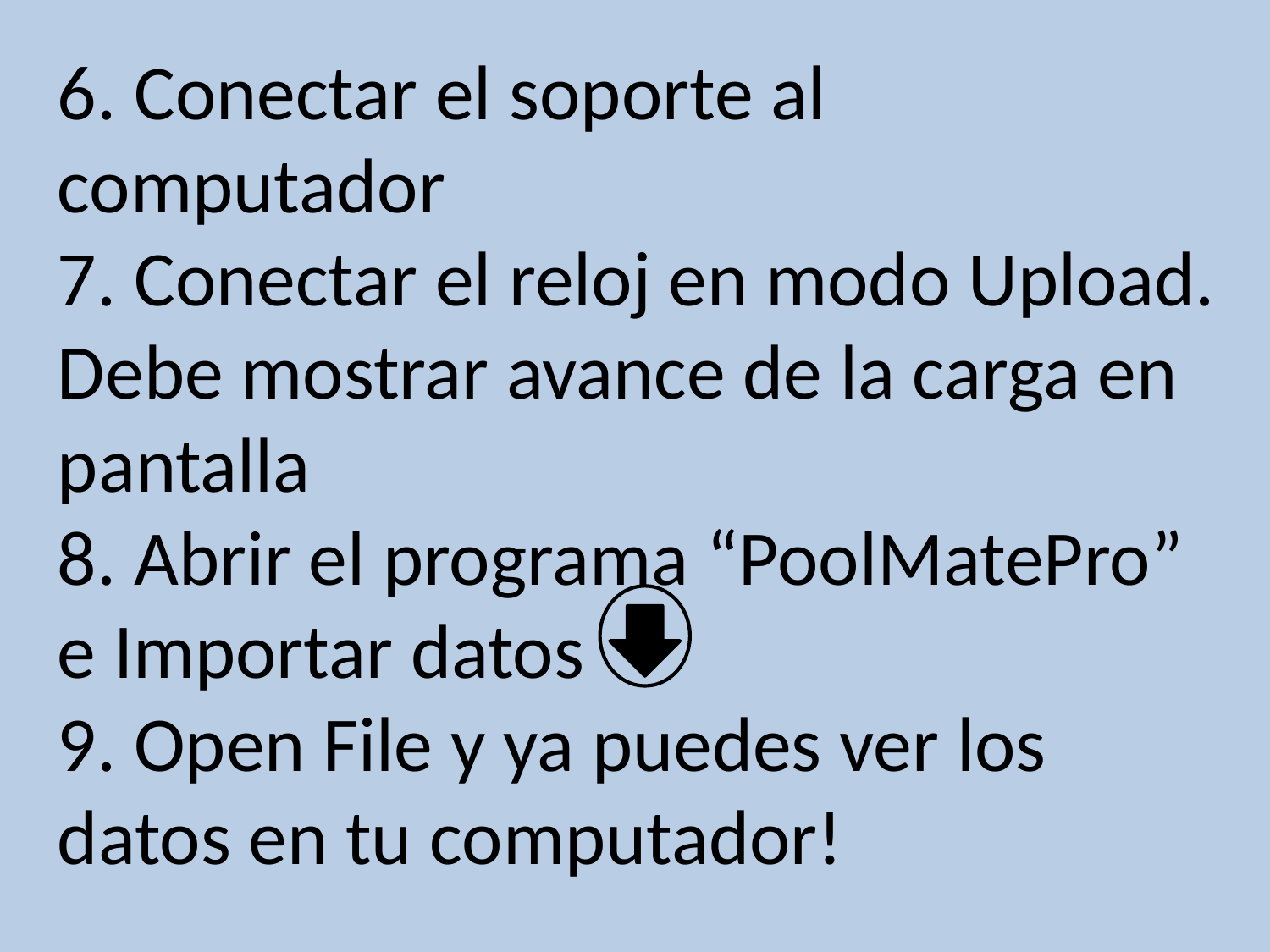

6. Conectar el soporte al computador
7. Conectar el reloj en modo Upload. Debe mostrar avance de la carga en pantalla
8. Abrir el programa “PoolMatePro” e Importar datos
9. Open File y ya puedes ver los datos en tu computador!